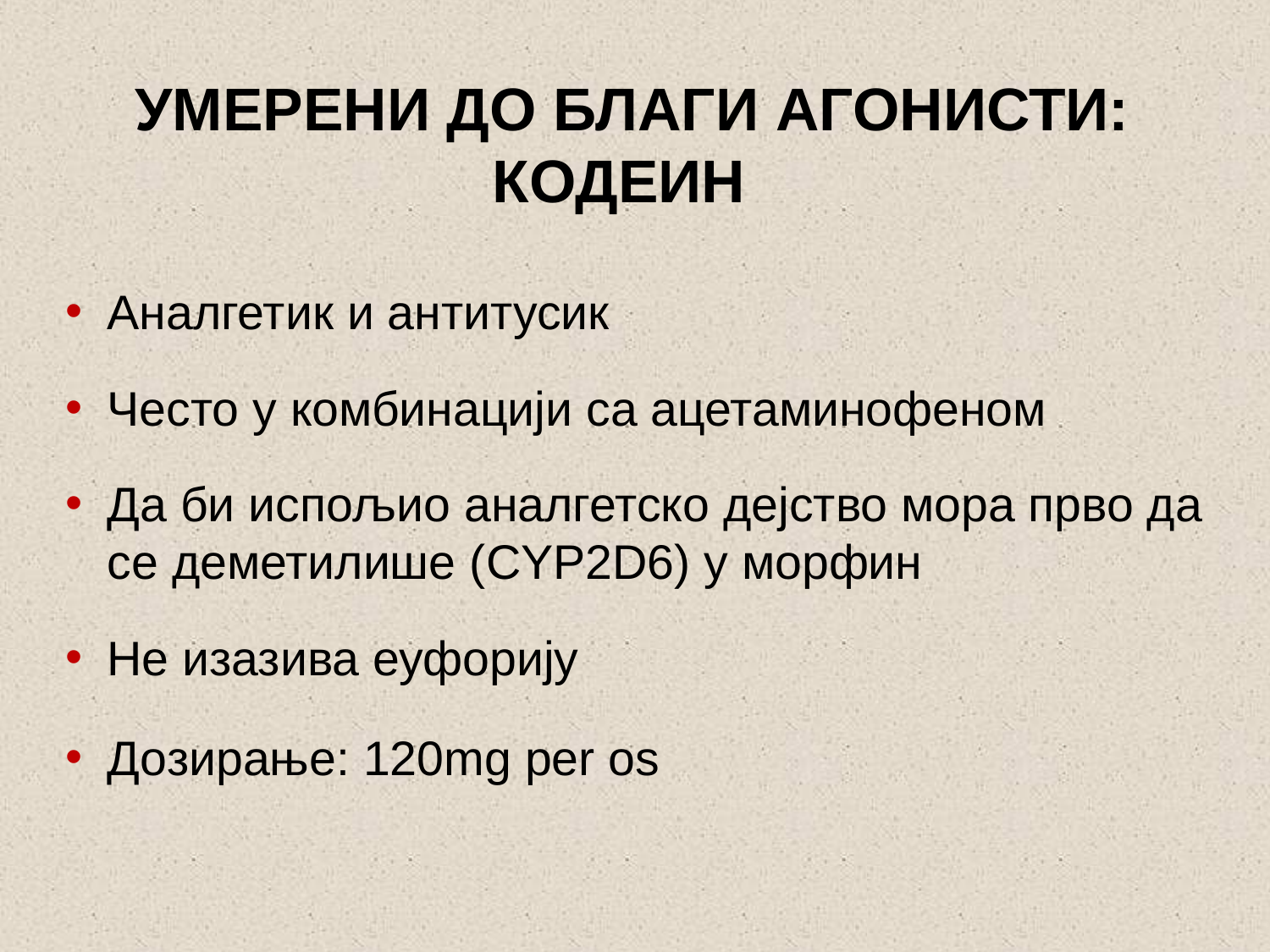

# УМЕРЕНИ ДО БЛАГИ АГОНИСТИ: КОДЕИН
Аналгетик и антитусик

Често у комбинацији са ацетаминофеном

Да би испољио аналгетско дејство мора прво да се деметилише (CYP2D6) у морфин

Не изазива еуфорију

Дозирање: 120mg per os